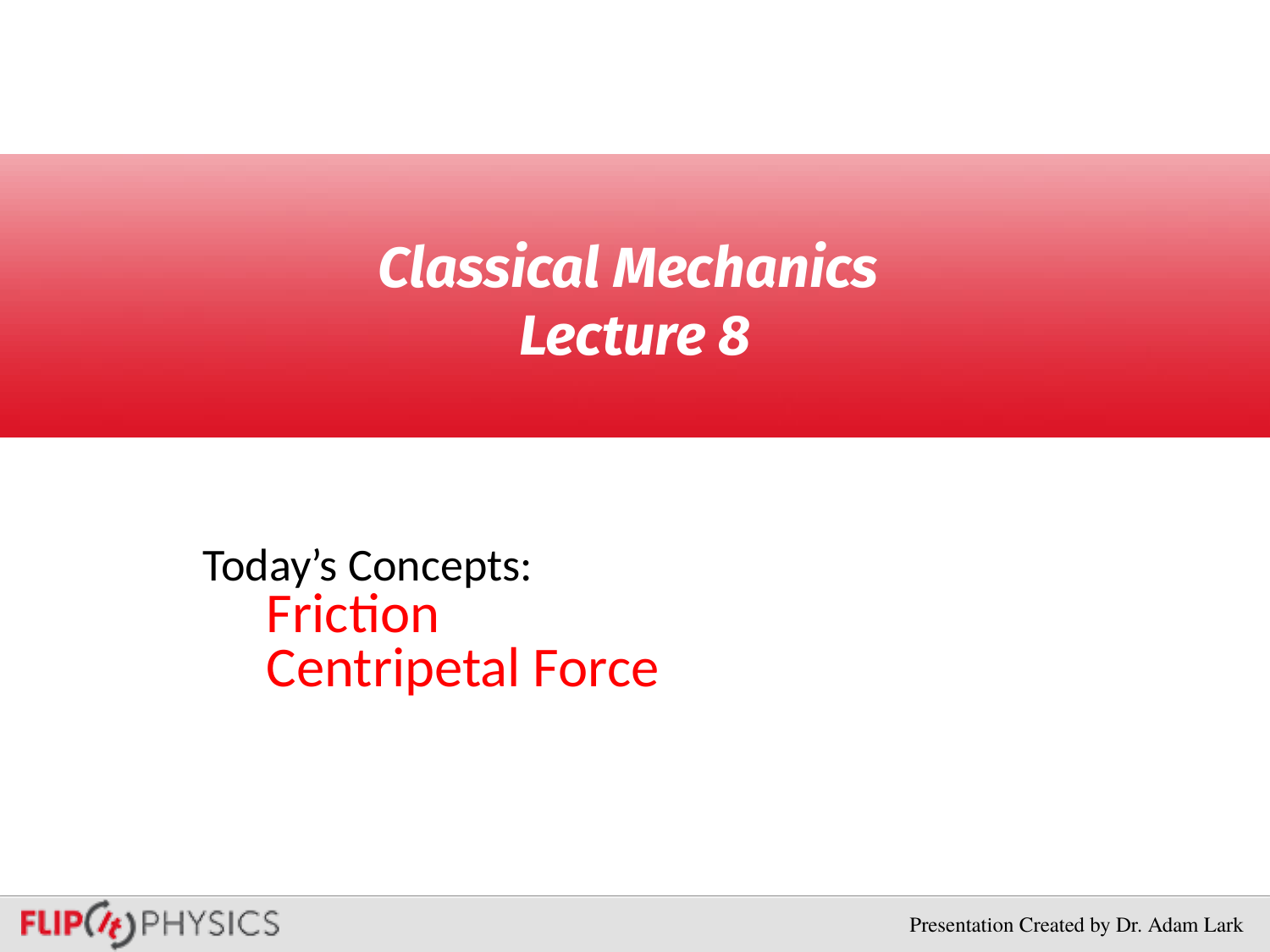

# Classical Mechanics Lecture 8
Today’s Concepts:
Friction
Centripetal Force

Presentation Created by Dr. Adam Lark